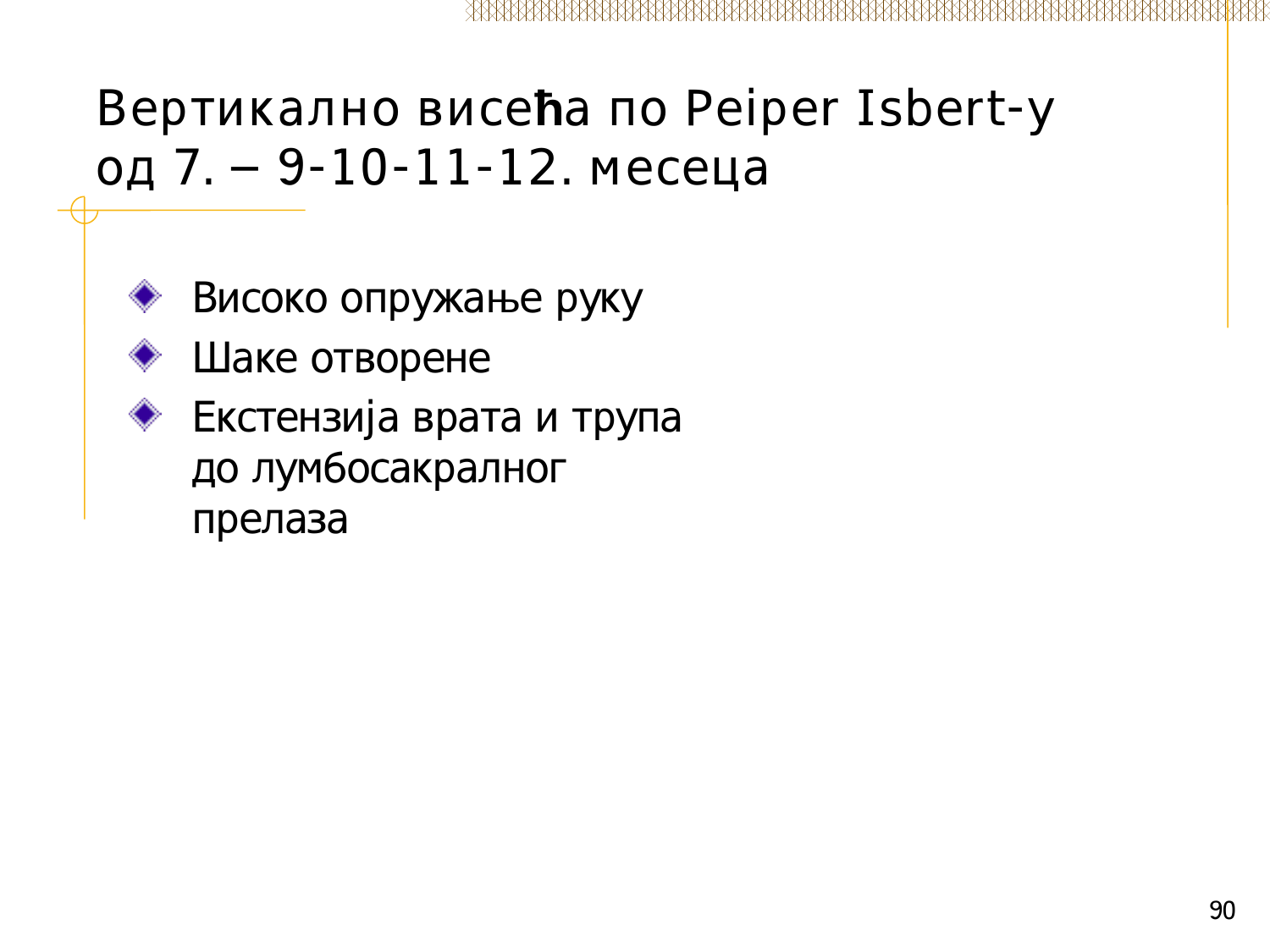

# Вертикално висећа по Peiper Isbert-у од 7. – 9-10-11-12. месеца
Високо опружање руку
Шаке отворене
Екстензија врата и трупа до лумбосакралног прелаза

90